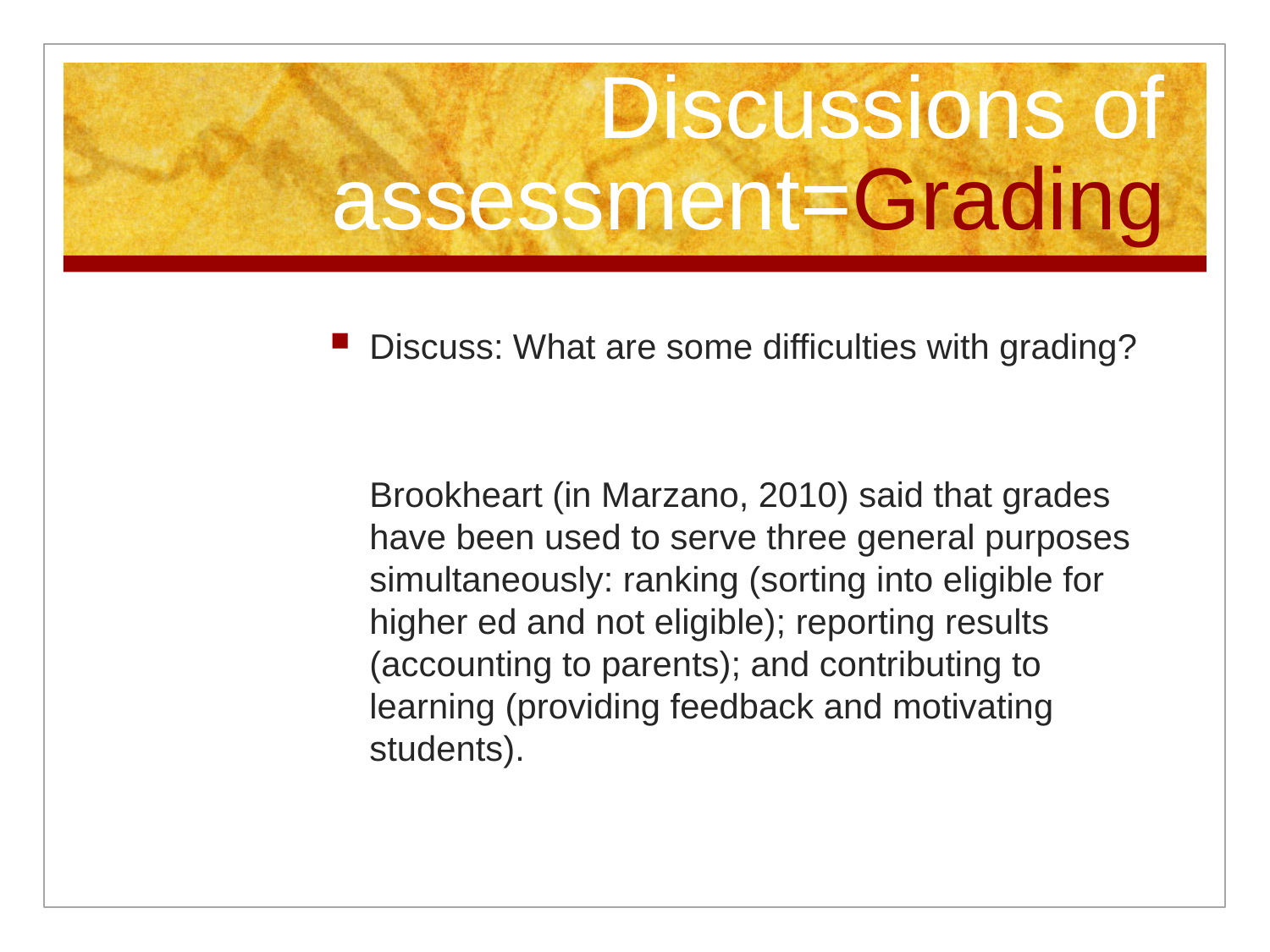

# Discussions of assessment=Grading
Discuss: What are some difficulties with grading?

	Brookheart (in Marzano, 2010) said that grades have been used to serve three general purposes simultaneously: ranking (sorting into eligible for higher ed and not eligible); reporting results (accounting to parents); and contributing to learning (providing feedback and motivating students).